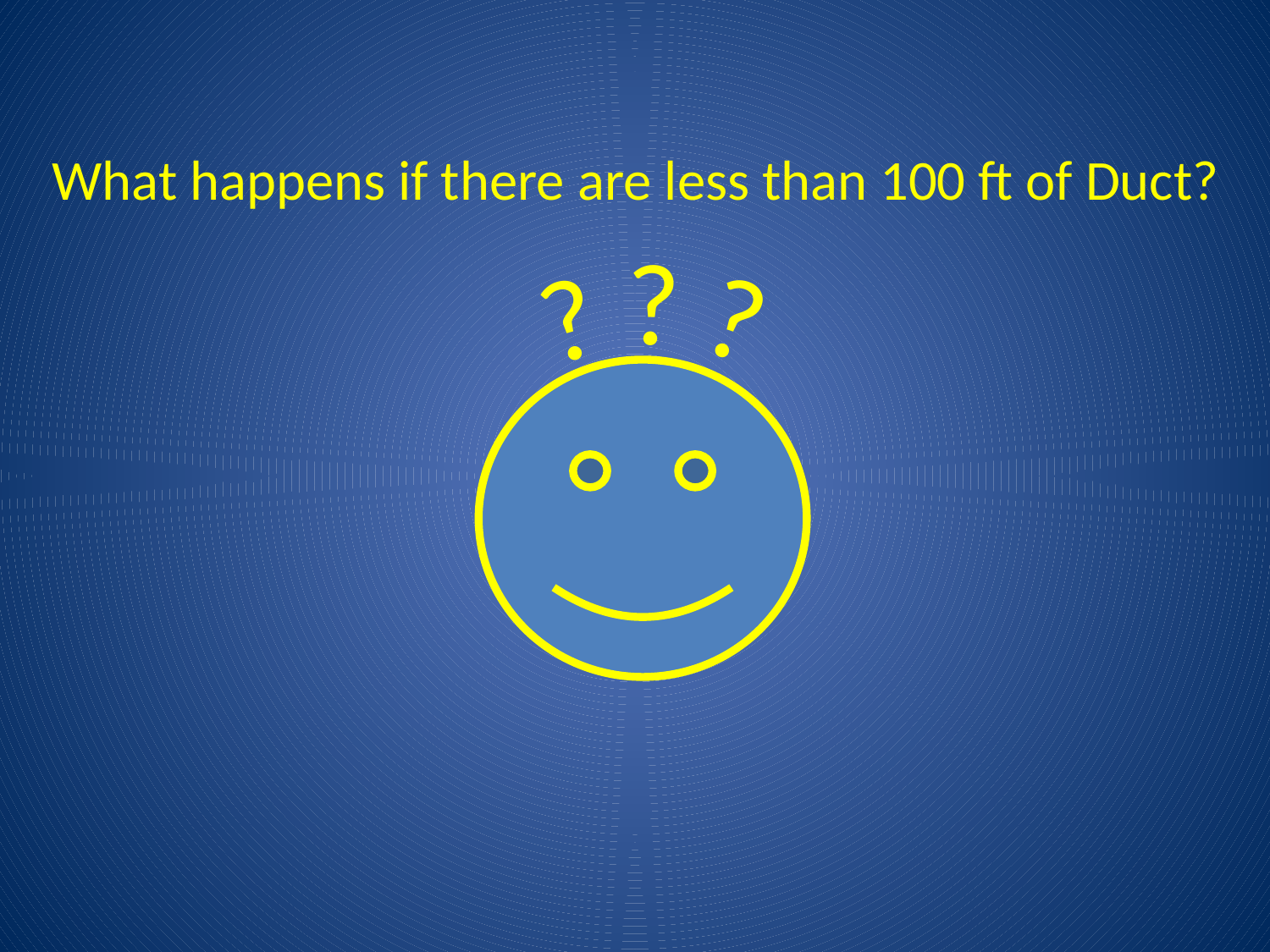

What happens if there are less than 100 ft of Duct?

?
?
?